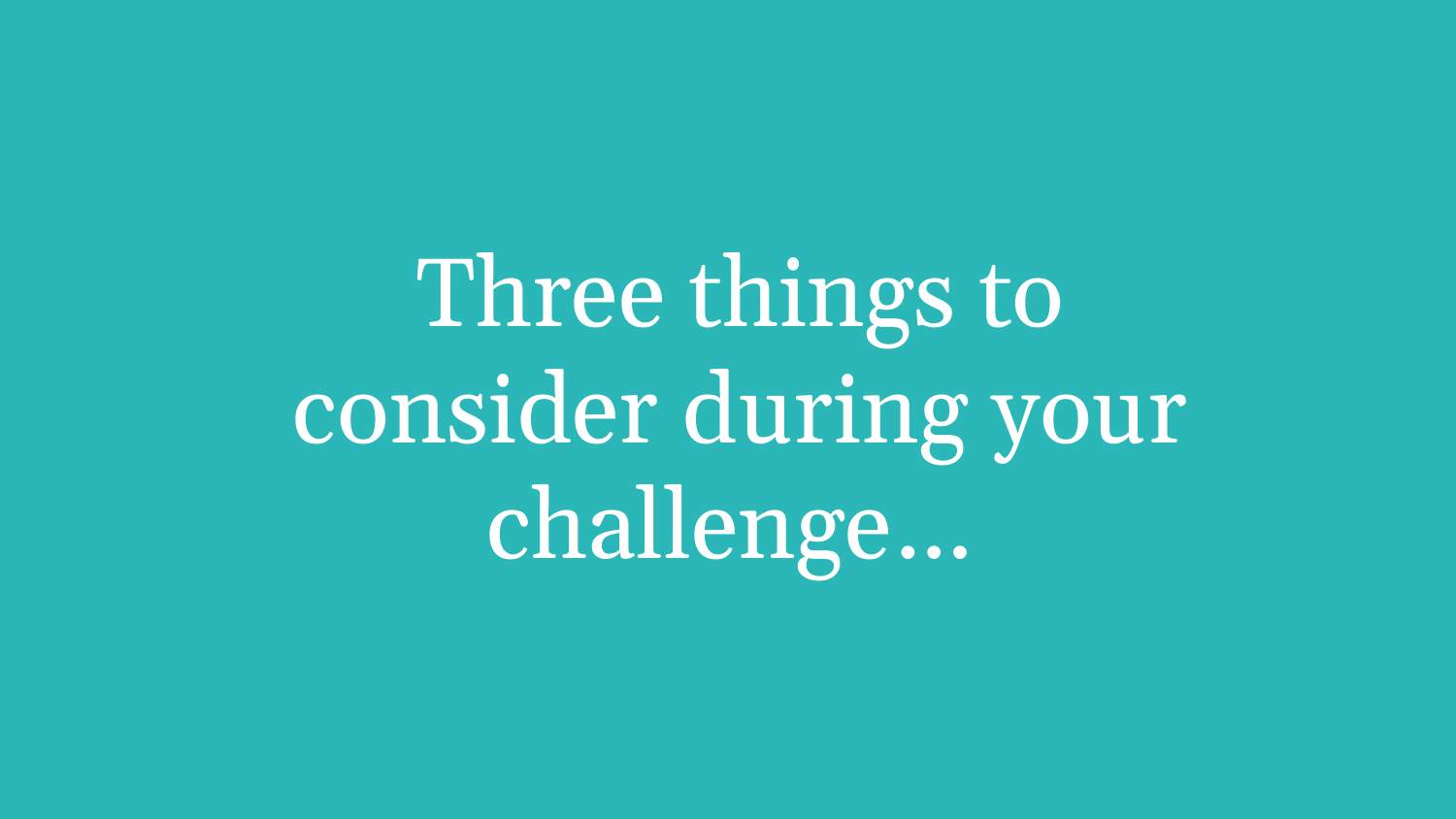

Three things to consider during your challenge…